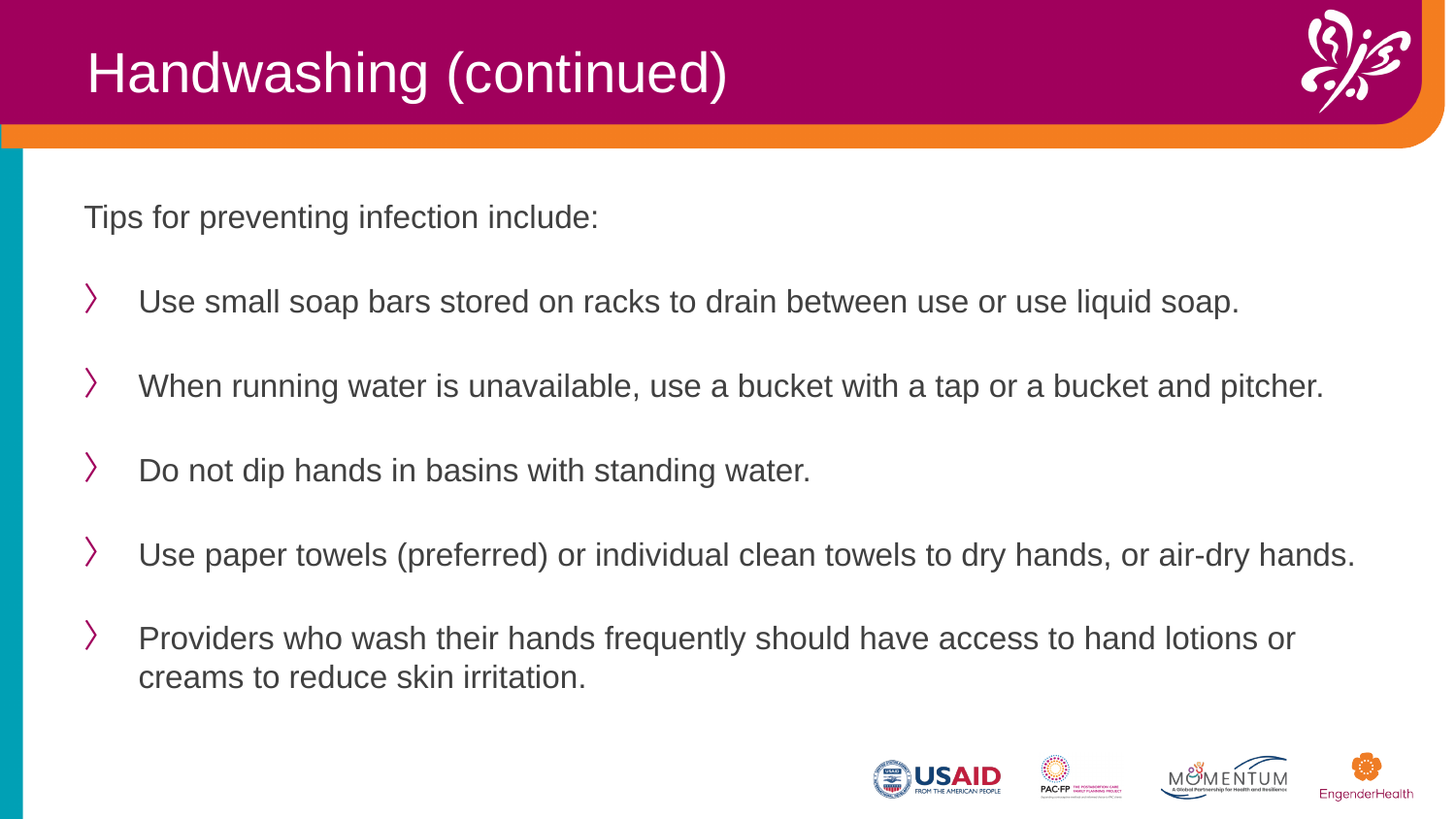

Handwashing (continued)
Tips for preventing infection include:
Use small soap bars stored on racks to drain between use or use liquid soap.
When running water is unavailable, use a bucket with a tap or a bucket and pitcher.
Do not dip hands in basins with standing water.
Use paper towels (preferred) or individual clean towels to dry hands, or air-dry hands.
Providers who wash their hands frequently should have access to hand lotions or creams to reduce skin irritation.